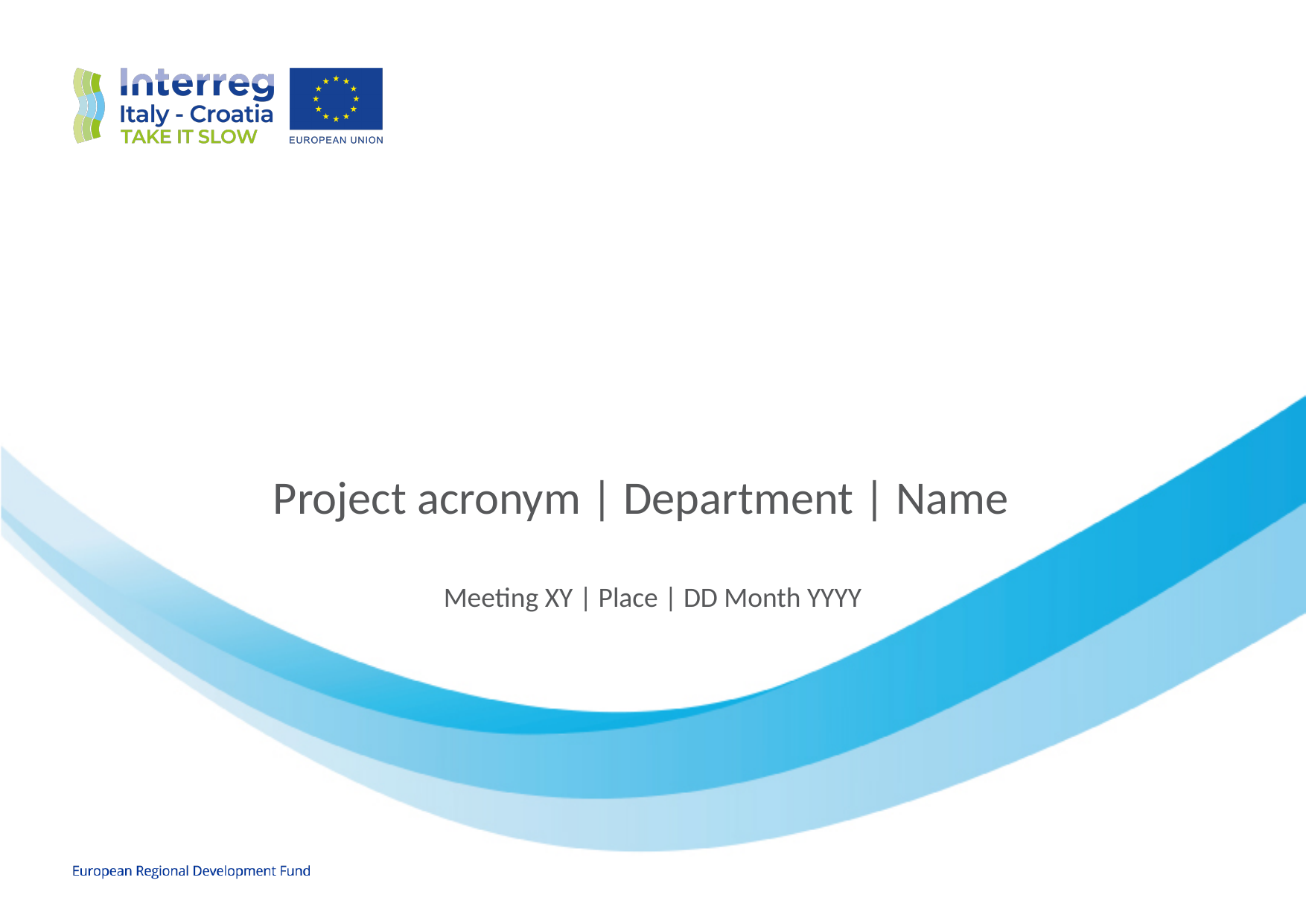

#
Project acronym | Department | Name
Meeting XY | Place | DD Month YYYY